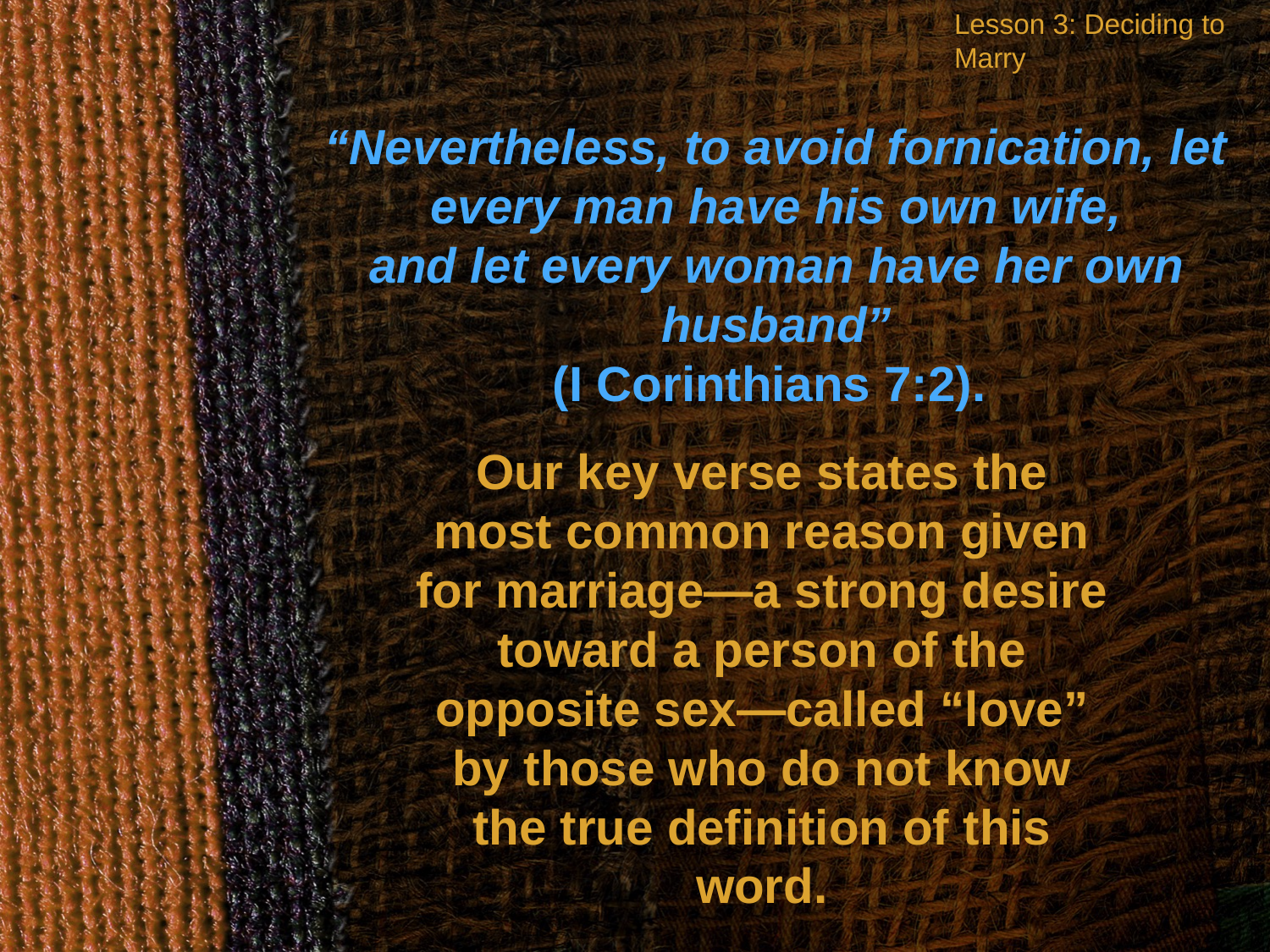

Lesson 3: Deciding to Marry
“Nevertheless, to avoid fornication, let every man have his own wife,
and let every woman have her own husband”
(I Corinthians 7:2).
Our key verse states the most common reason given for marriage—a strong desire toward a person of the opposite sex—called “love” by those who do not know the true definition of this word.